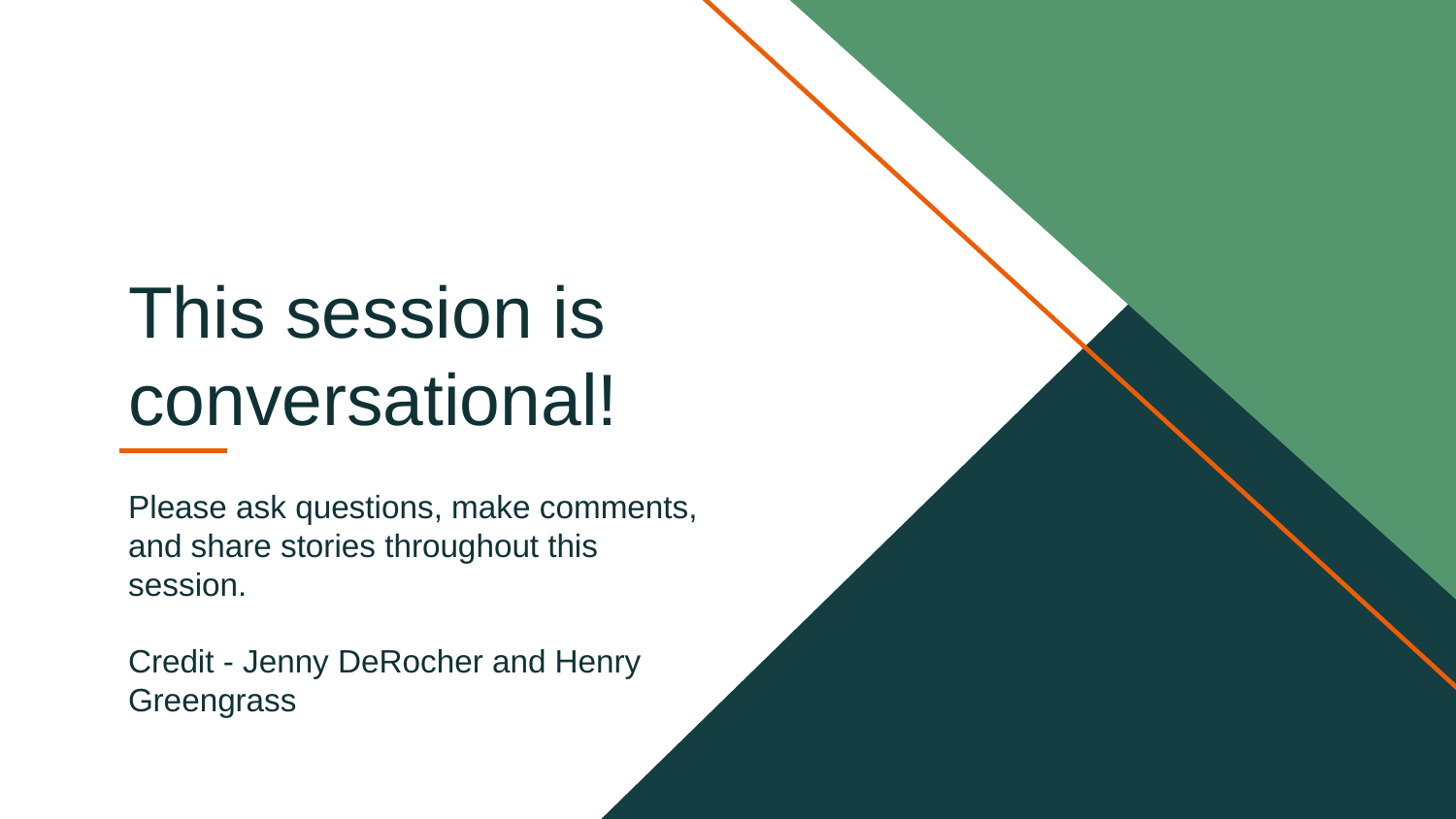

# This session is conversational!
Please ask questions, make comments, and share stories throughout this session.

Credit - Jenny DeRocher and Henry Greengrass